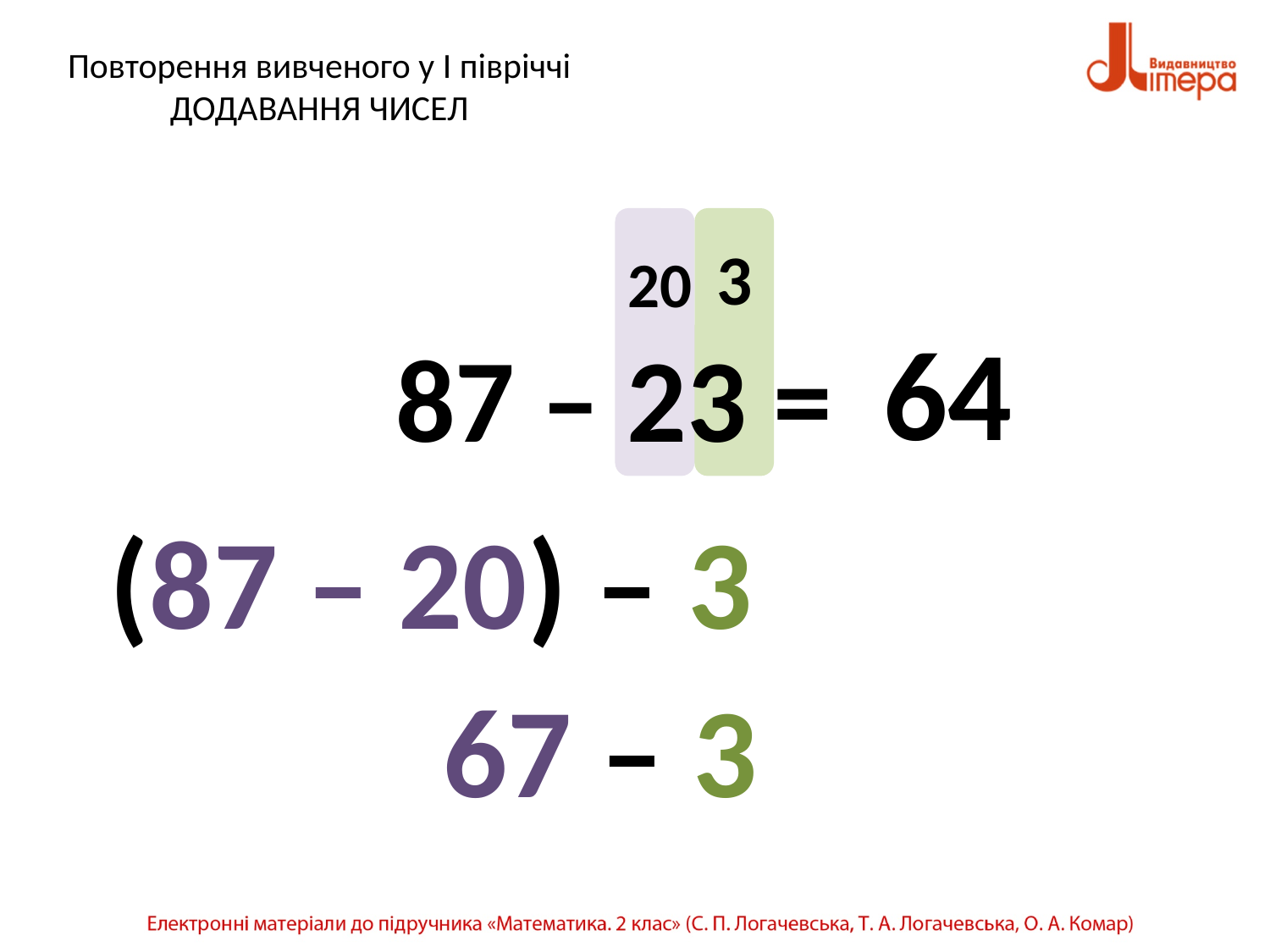

# Повторення вивченого у І півріччі ДОДАВАННЯ ЧИСЕЛ

3
20
64
87 – 23 =
 (87 – 20) – 3
67 – 3